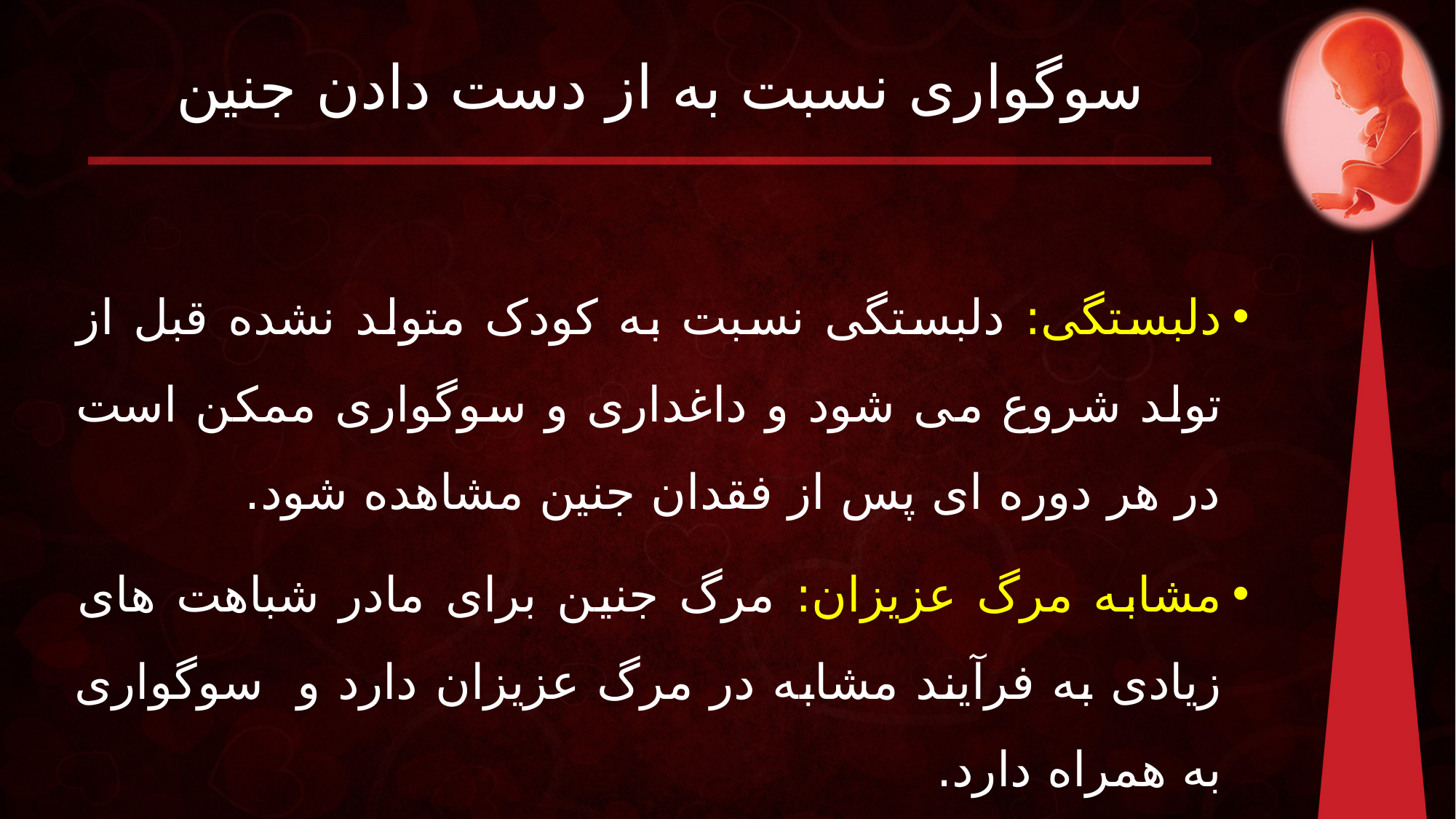

# سوگواری نسبت به از دست دادن جنین
دلبستگی: دلبستگی نسبت به کودک متولد نشده قبل از تولد شروع می شود و داغداری و سوگواری ممکن است در هر دوره ای پس از فقدان جنین مشاهده شود.
مشابه مرگ عزیزان: مرگ جنین برای مادر شباهت های زیادی به فرآیند مشابه در مرگ عزیزان دارد و  سوگواری به همراه دارد.